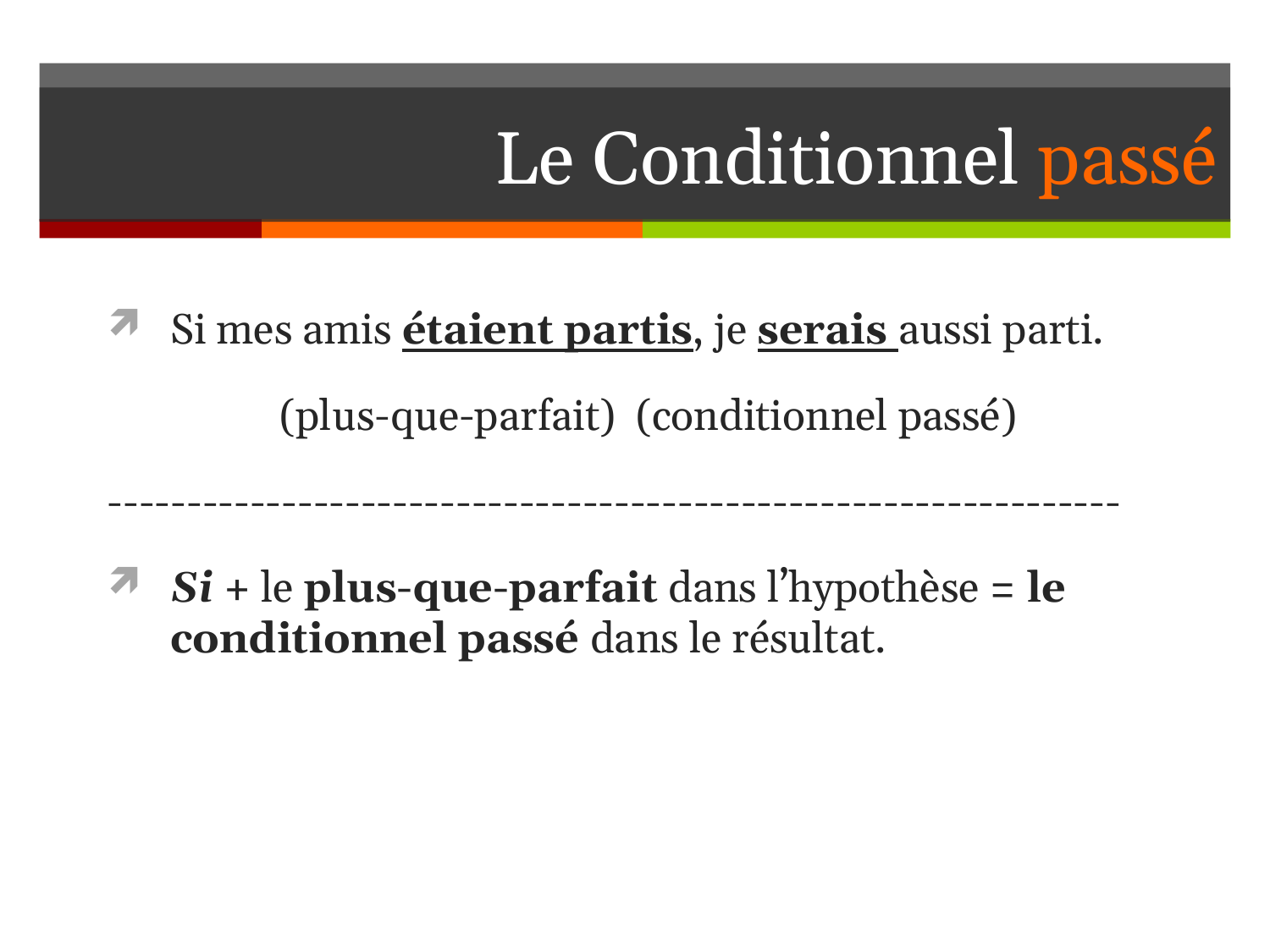

# Le Conditionnel passé
Si mes amis étaient partis, je serais aussi parti.
                 (plus-que-parfait)  (conditionnel passé)
----------------------------------------------------------------
Si + le plus-que-parfait dans l’hypothèse = le conditionnel passé dans le résultat.